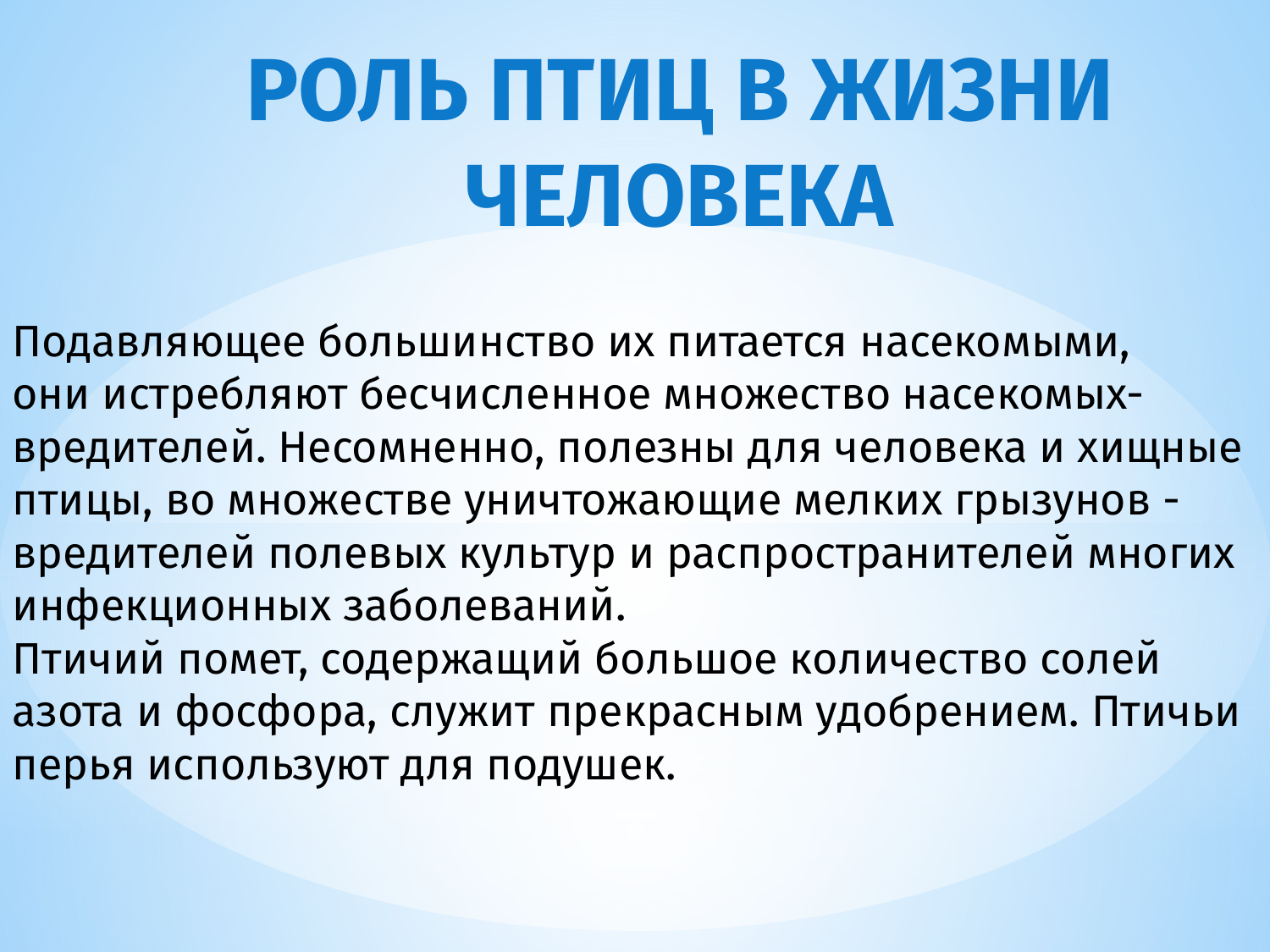

РОЛЬ ПТИЦ В ЖИЗНИ ЧЕЛОВЕКА
Подавляющее большинство их питается насекомыми, они истребляют бесчисленное множество насекомых-вредителей. Несомненно, полезны для человека и хищные птицы, во множестве уничтожающие мелких грызунов - вредителей полевых культур и распространителей многих инфекционных заболеваний.
Птичий помет, содержащий большое количество солей азота и фосфора, служит прекрасным удобрением. Птичьи перья используют для подушек.